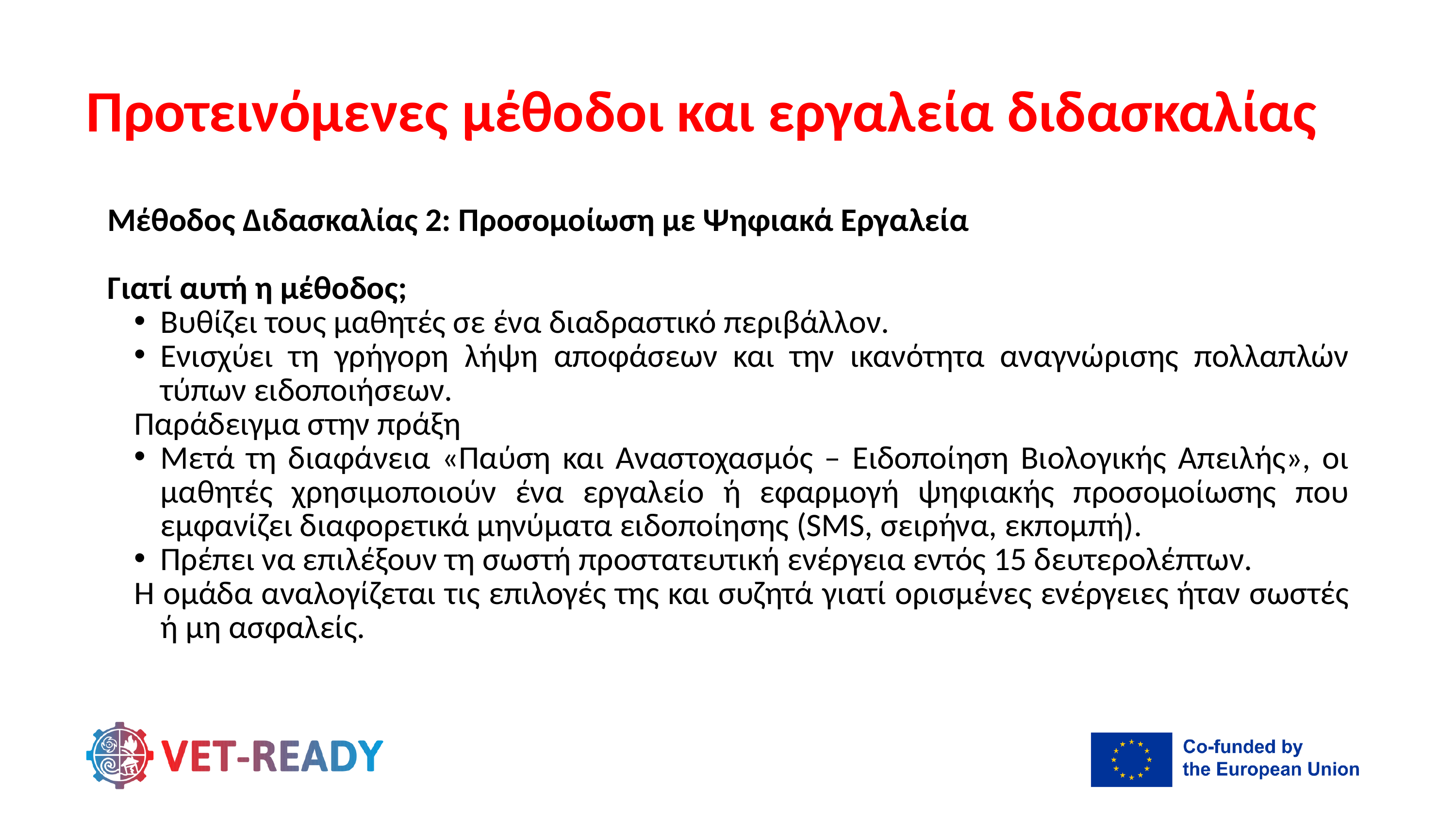

Προτεινόμενες μέθοδοι και εργαλεία διδασκαλίας
Μέθοδος Διδασκαλίας 2: Προσομοίωση με Ψηφιακά Εργαλεία

Γιατί αυτή η μέθοδος;
Βυθίζει τους μαθητές σε ένα διαδραστικό περιβάλλον.
Ενισχύει τη γρήγορη λήψη αποφάσεων και την ικανότητα αναγνώρισης πολλαπλών τύπων ειδοποιήσεων.
Παράδειγμα στην πράξη
Μετά τη διαφάνεια «Παύση και Αναστοχασμός – Ειδοποίηση Βιολογικής Απειλής», οι μαθητές χρησιμοποιούν ένα εργαλείο ή εφαρμογή ψηφιακής προσομοίωσης που εμφανίζει διαφορετικά μηνύματα ειδοποίησης (SMS, σειρήνα, εκπομπή).
Πρέπει να επιλέξουν τη σωστή προστατευτική ενέργεια εντός 15 δευτερολέπτων.
Η ομάδα αναλογίζεται τις επιλογές της και συζητά γιατί ορισμένες ενέργειες ήταν σωστές ή μη ασφαλείς.